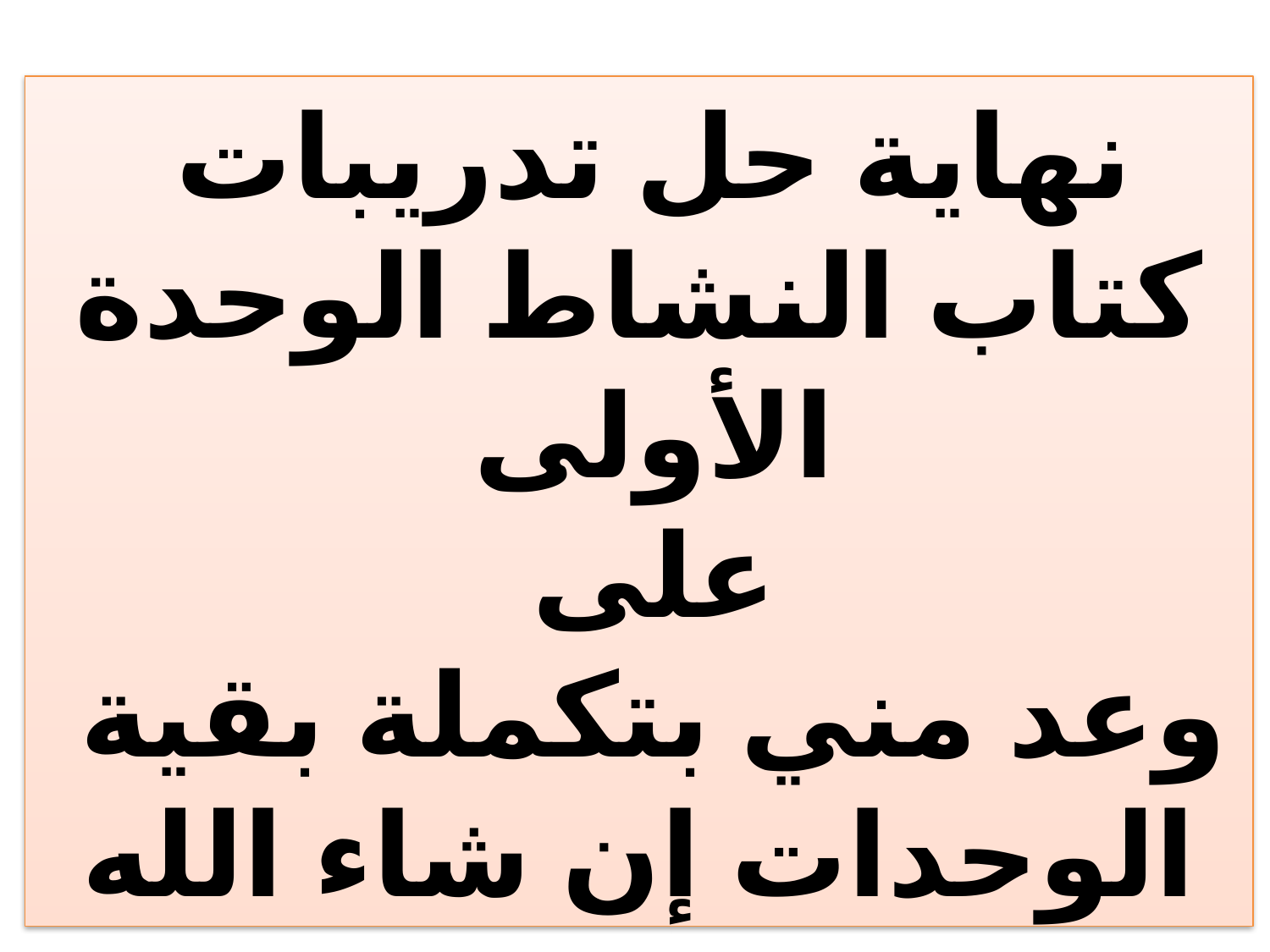

نهاية حل تدريبات
كتاب النشاط الوحدة الأولى
على
وعد مني بتكملة بقية
الوحدات إن شاء الله